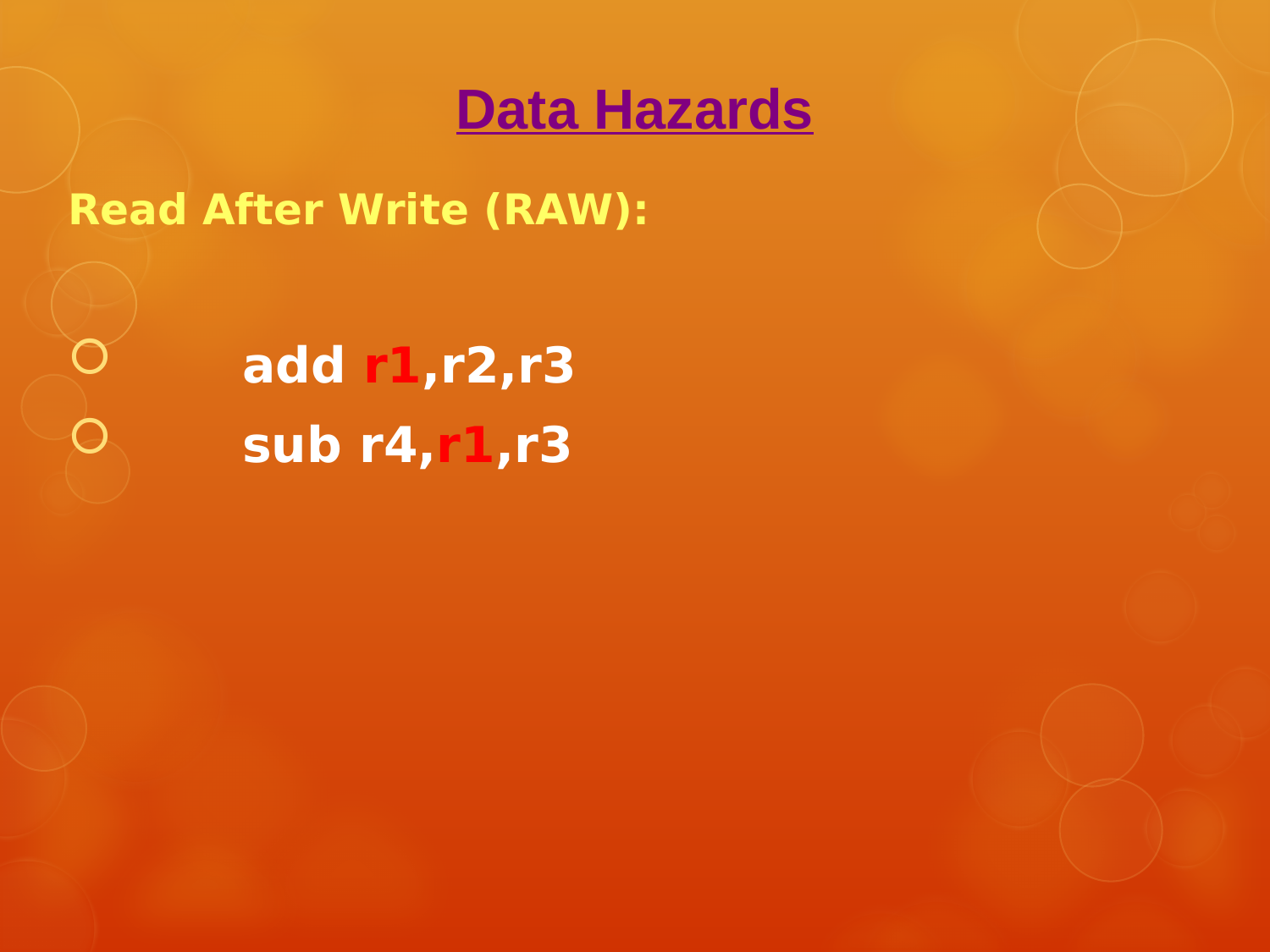

Data Hazards
Read After Write (RAW):

	add r1,r2,r3
	sub r4,r1,r3